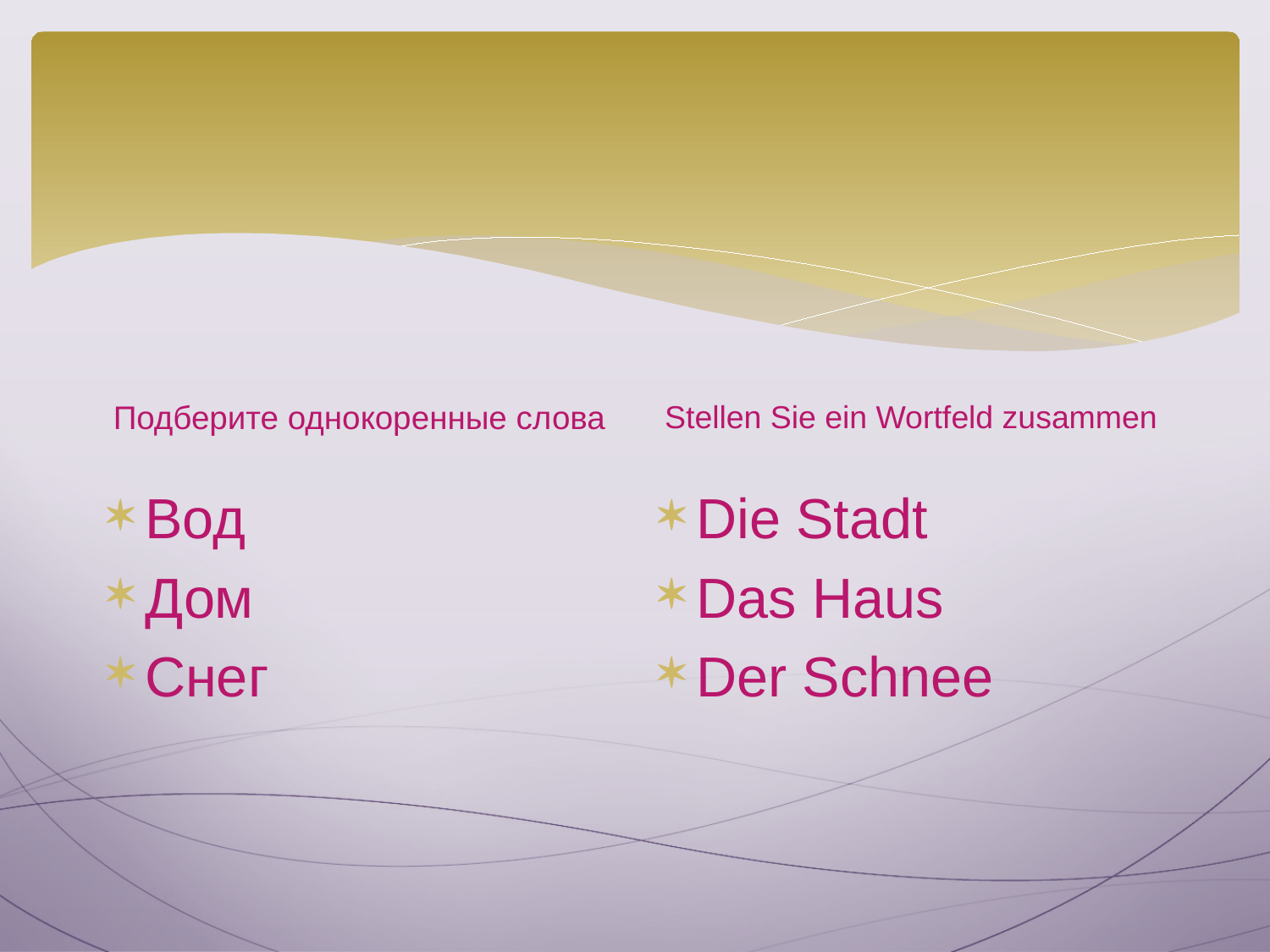

#
Stellen Sie ein Wortfeld zusammen
Подберите однокоренные слова
Вод
Дом
Снег

Die Stadt
Das Haus
Der Schnee